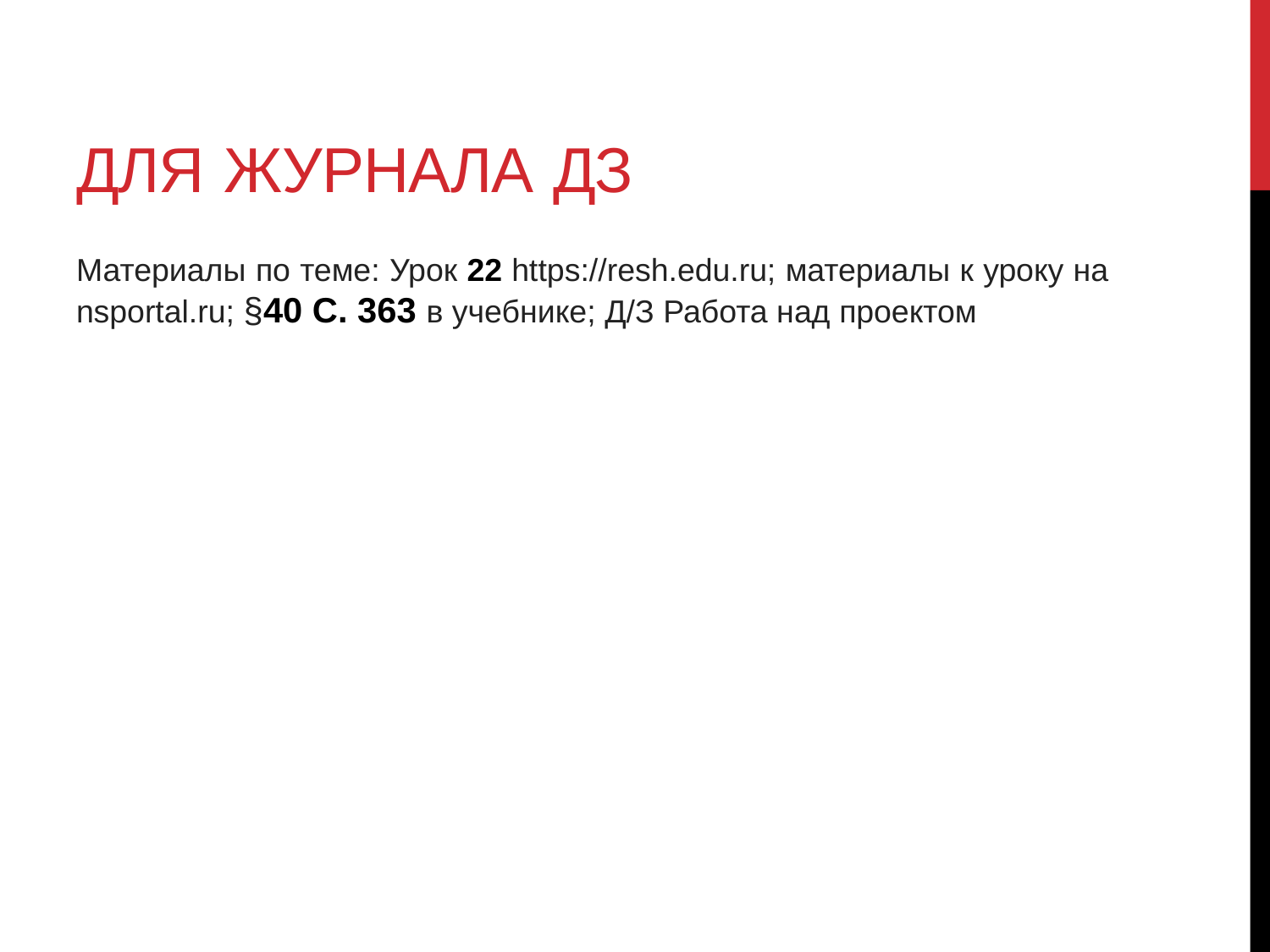

# Для журнала дз
Материалы по теме: Урок 22 https://resh.edu.ru; материалы к уроку на nsportal.ru; §40 С. 363 в учебнике; Д/З Работа над проектом